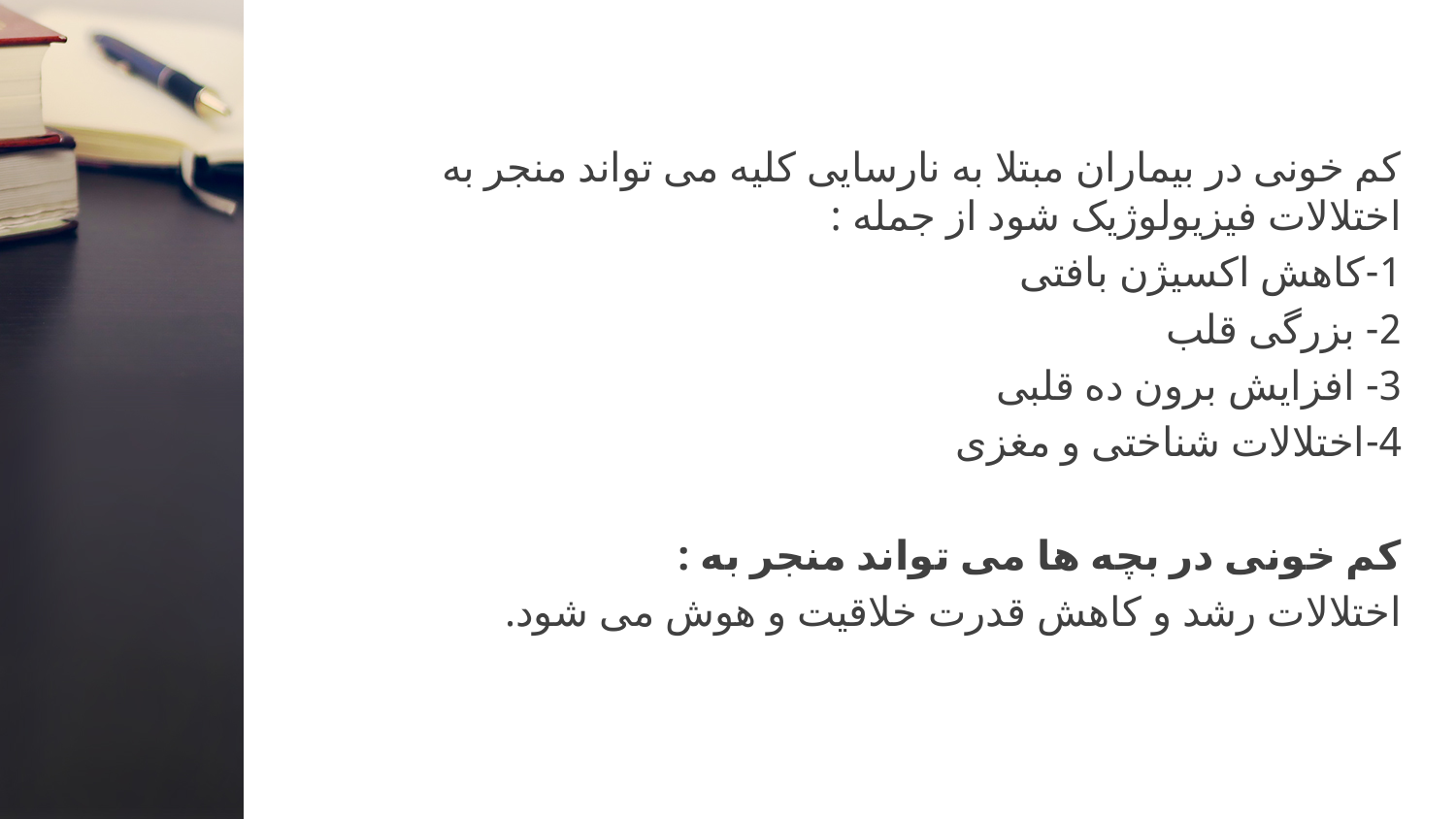

کم خونی در بیماران مبتلا به نارسایی کلیه می تواند منجر به اختلالات فیزیولوژیک شود از جمله :
1-کاهش اکسیژن بافتی
2- بزرگی قلب
3- افزایش برون ده قلبی
4-اختلالات شناختی و مغزی

کم خونی در بچه ها می تواند منجر به :
اختلالات رشد و کاهش قدرت خلاقیت و هوش می شود.